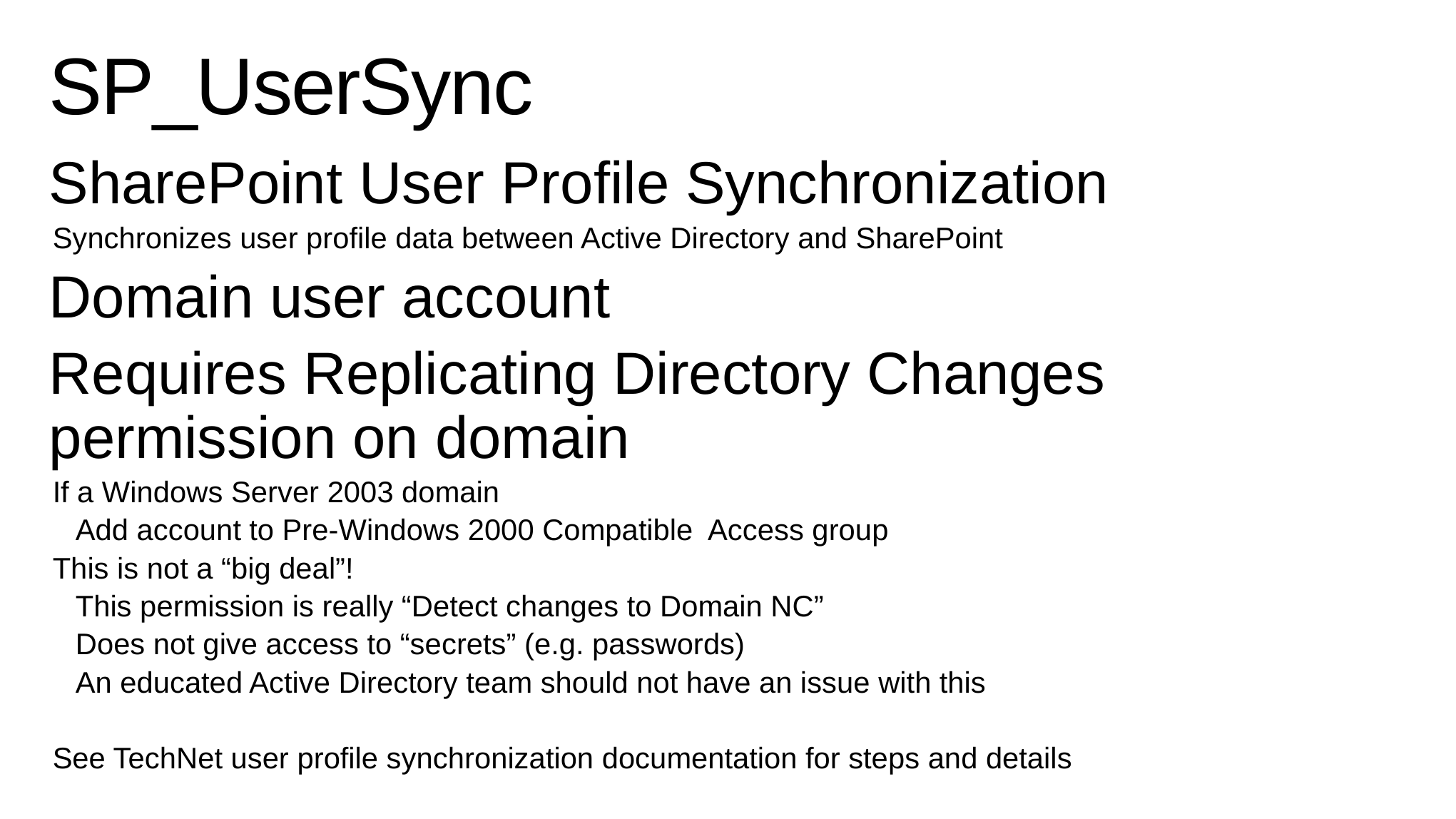

# SP_UserSync
SharePoint User Profile Synchronization
Synchronizes user profile data between Active Directory and SharePoint
Domain user account
Requires Replicating Directory Changes permission on domain
If a Windows Server 2003 domain
Add account to Pre-Windows 2000 Compatible  Access group
This is not a “big deal”!
This permission is really “Detect changes to Domain NC”
Does not give access to “secrets” (e.g. passwords)
An educated Active Directory team should not have an issue with this

See TechNet user profile synchronization documentation for steps and details